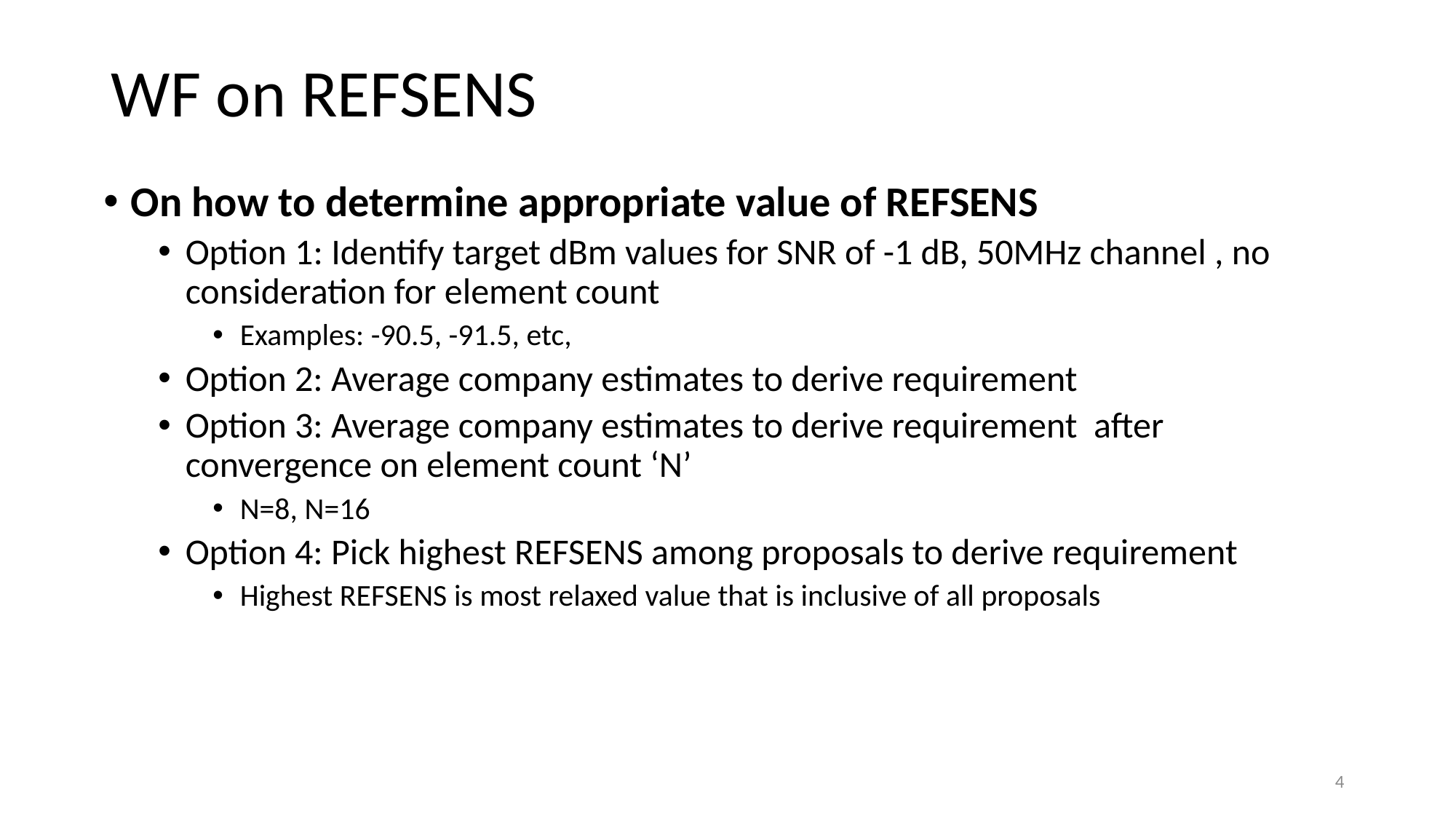

# WF on REFSENS
On how to determine appropriate value of REFSENS
Option 1: Identify target dBm values for SNR of -1 dB, 50MHz channel , no consideration for element count
Examples: -90.5, -91.5, etc,
Option 2: Average company estimates to derive requirement
Option 3: Average company estimates to derive requirement  after convergence on element count ‘N’
N=8, N=16
Option 4: Pick highest REFSENS among proposals to derive requirement
Highest REFSENS is most relaxed value that is inclusive of all proposals

4